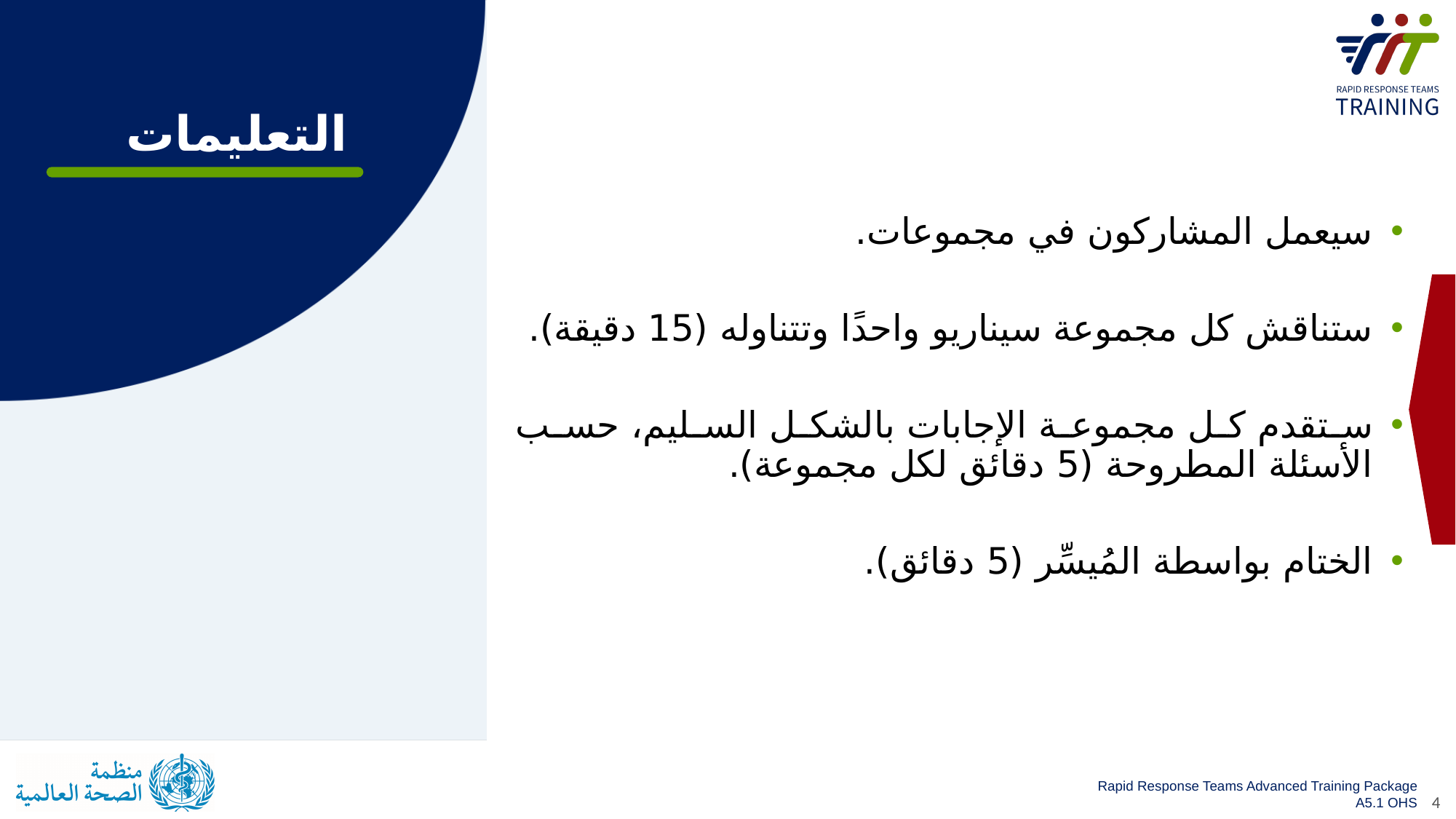

سيعمل المشاركون في مجموعات.

ستناقش كل مجموعة سيناريو واحدًا وتتناوله (15 دقيقة).

ستقدم كل مجموعة الإجابات بالشكل السليم، حسب الأسئلة المطروحة (5 دقائق لكل مجموعة).

الختام بواسطة المُيسِّر (5 دقائق).
التعليمات

4